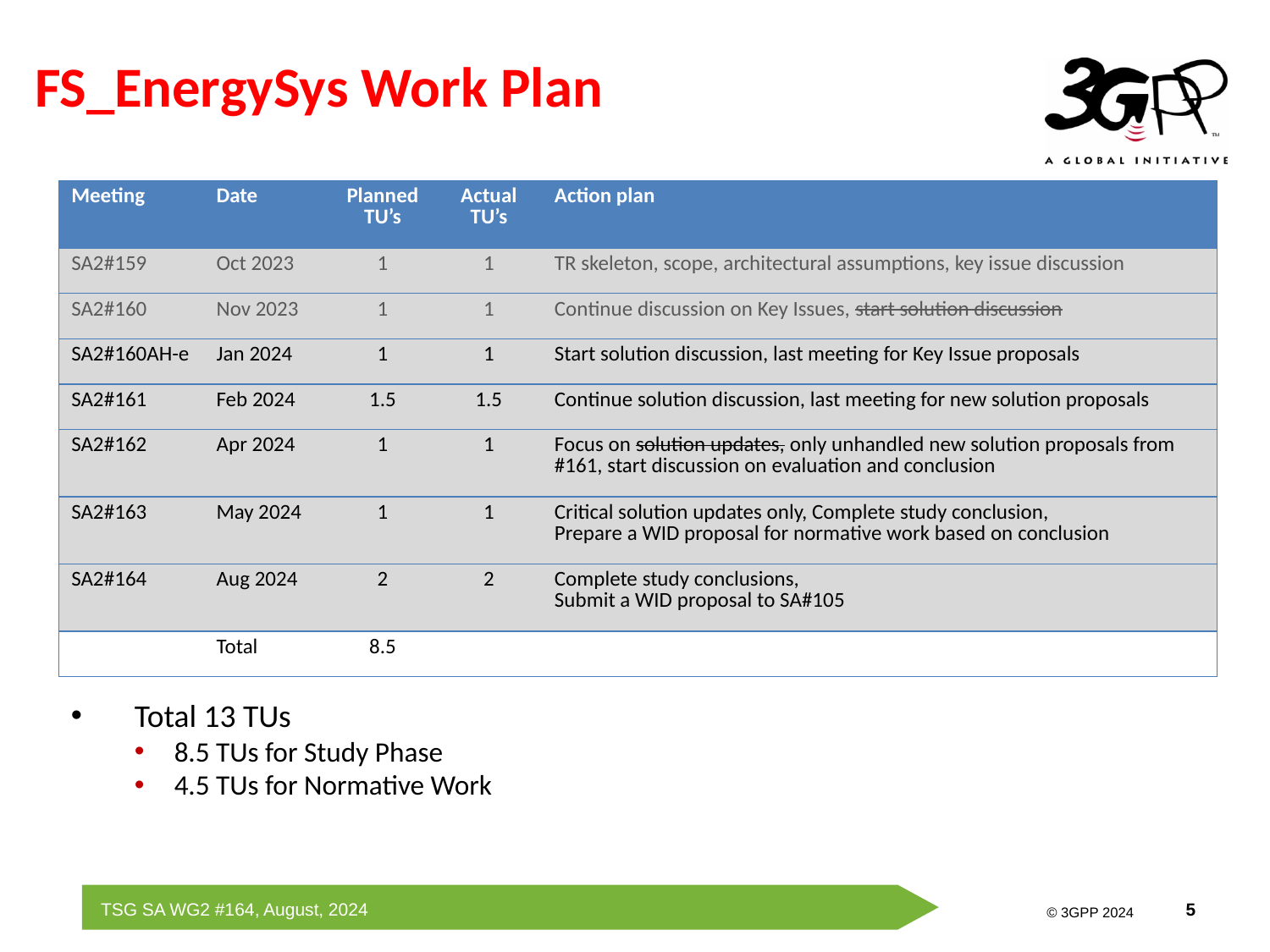

# FS_EnergySys Work Plan
| Meeting | Date | Planned TU’s | Actual TU’s | Action plan |
| --- | --- | --- | --- | --- |
| SA2#159 | Oct 2023 | 1 | 1 | TR skeleton, scope, architectural assumptions, key issue discussion |
| SA2#160 | Nov 2023 | 1 | 1 | Continue discussion on Key Issues, start solution discussion |
| SA2#160AH-e | Jan 2024 | 1 | 1 | Start solution discussion, last meeting for Key Issue proposals |
| SA2#161 | Feb 2024 | 1.5 | 1.5 | Continue solution discussion, last meeting for new solution proposals |
| SA2#162 | Apr 2024 | 1 | 1 | Focus on solution updates, only unhandled new solution proposals from #161, start discussion on evaluation and conclusion |
| SA2#163 | May 2024 | 1 | 1 | Critical solution updates only, Complete study conclusion, Prepare a WID proposal for normative work based on conclusion |
| SA2#164 | Aug 2024 | 2 | 2 | Complete study conclusions, Submit a WID proposal to SA#105 |
|  | Total | 8.5 |  |  |
Total 13 TUs
8.5 TUs for Study Phase
4.5 TUs for Normative Work